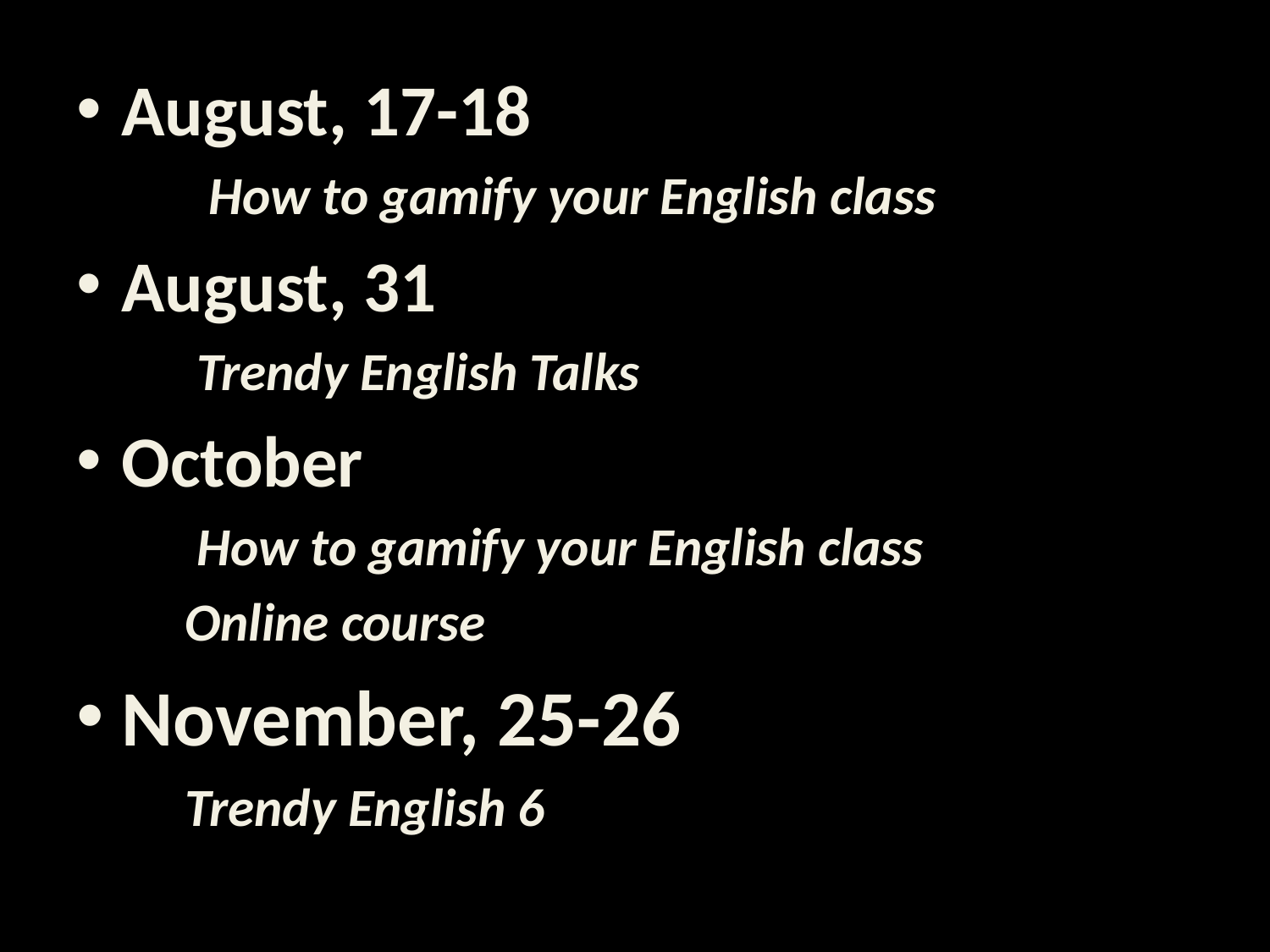

#
August, 17-18
           How to gamify your English class
August, 31
          Trendy English Talks
October
          How to gamify your English class
         Online course
November, 25-26
         Trendy English 6